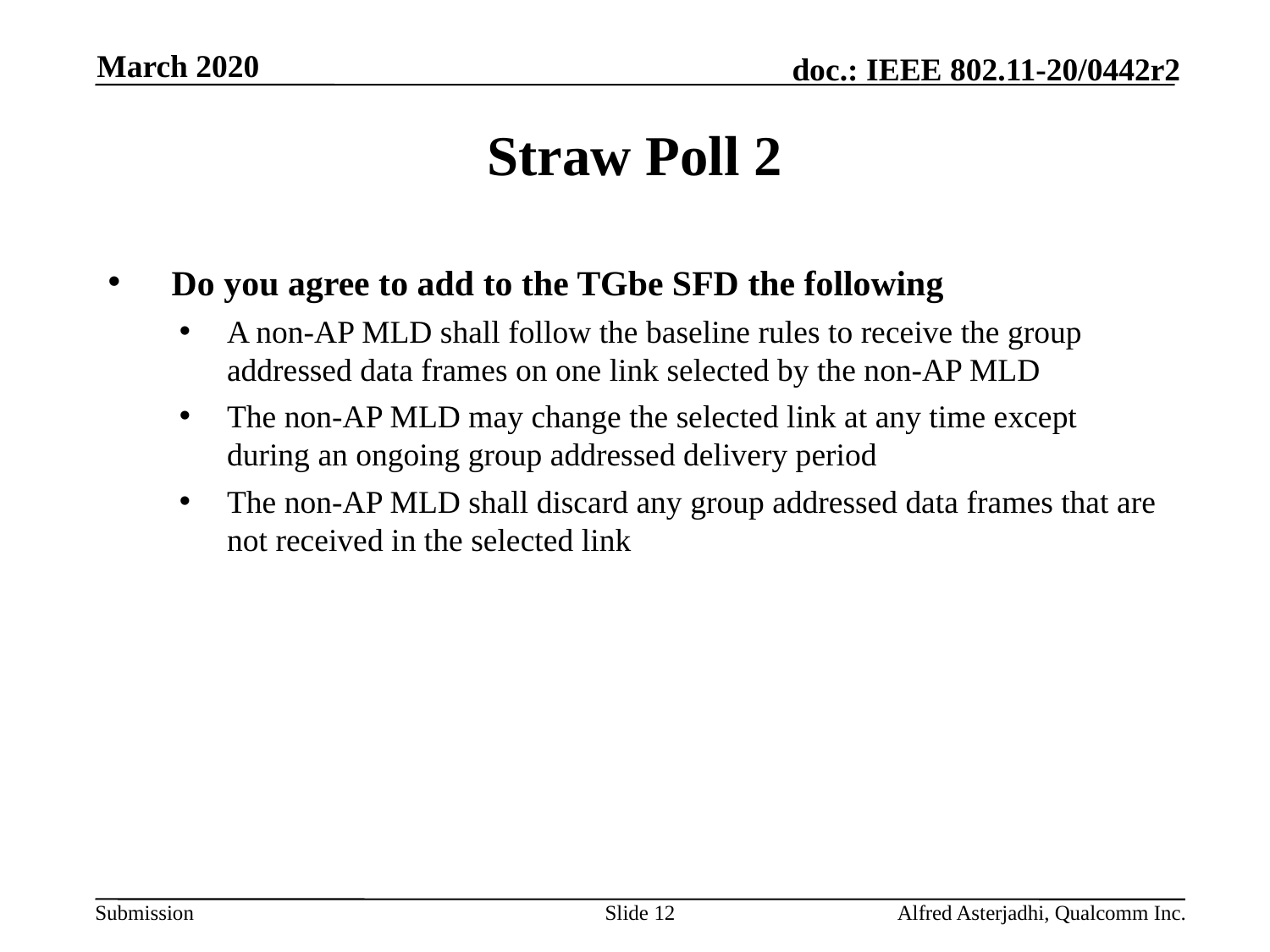

March 2020
# Straw Poll 2
Do you agree to add to the TGbe SFD the following
A non-AP MLD shall follow the baseline rules to receive the group addressed data frames on one link selected by the non-AP MLD
The non-AP MLD may change the selected link at any time except during an ongoing group addressed delivery period
The non-AP MLD shall discard any group addressed data frames that are not received in the selected link

Slide 12
Alfred Asterjadhi, Qualcomm Inc.